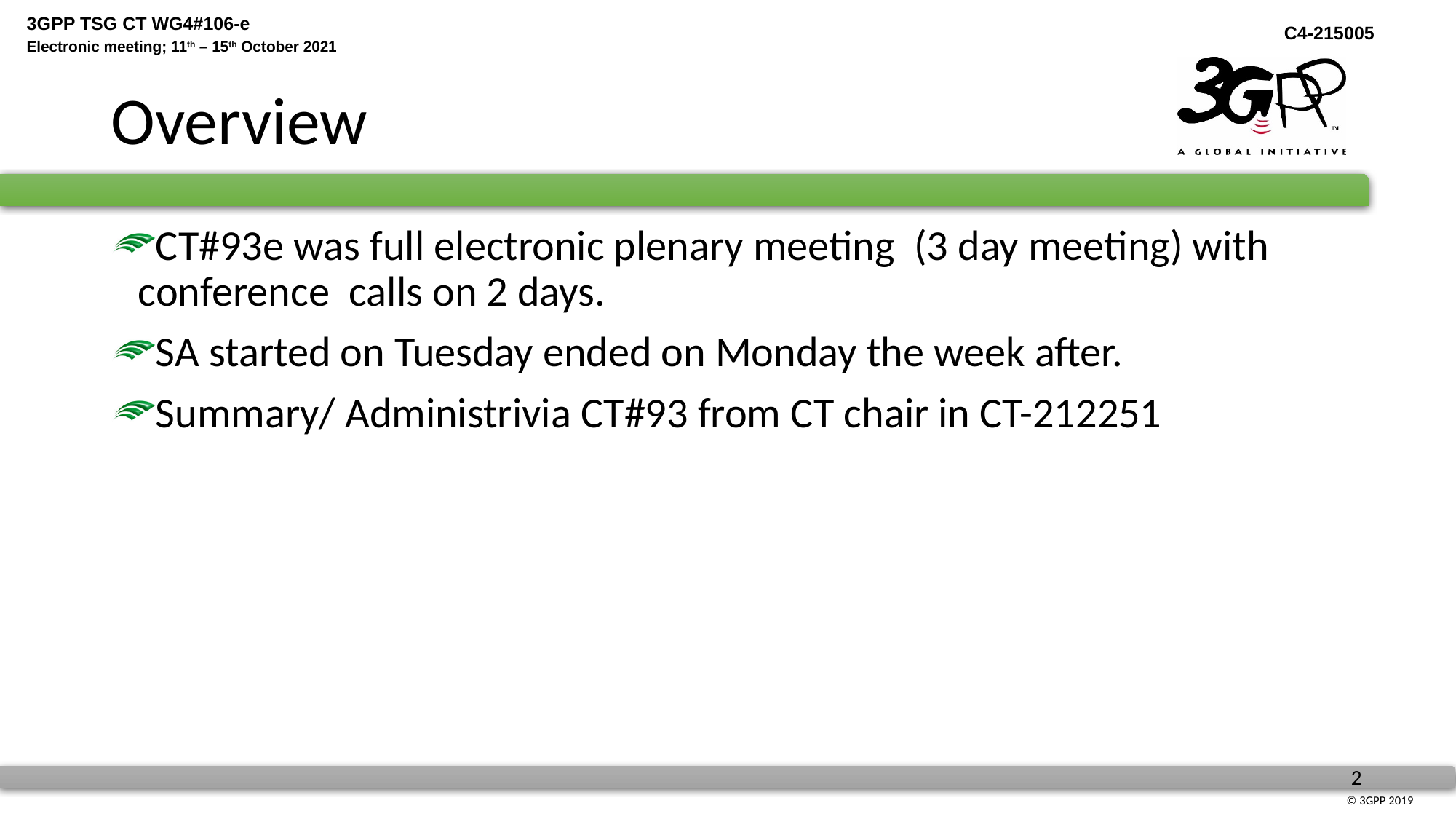

# Overview
CT#93e was full electronic plenary meeting  (3 day meeting) with conference  calls on 2 days.
SA started on Tuesday ended on Monday the week after.
Summary/ Administrivia CT#93 from CT chair in CT-212251